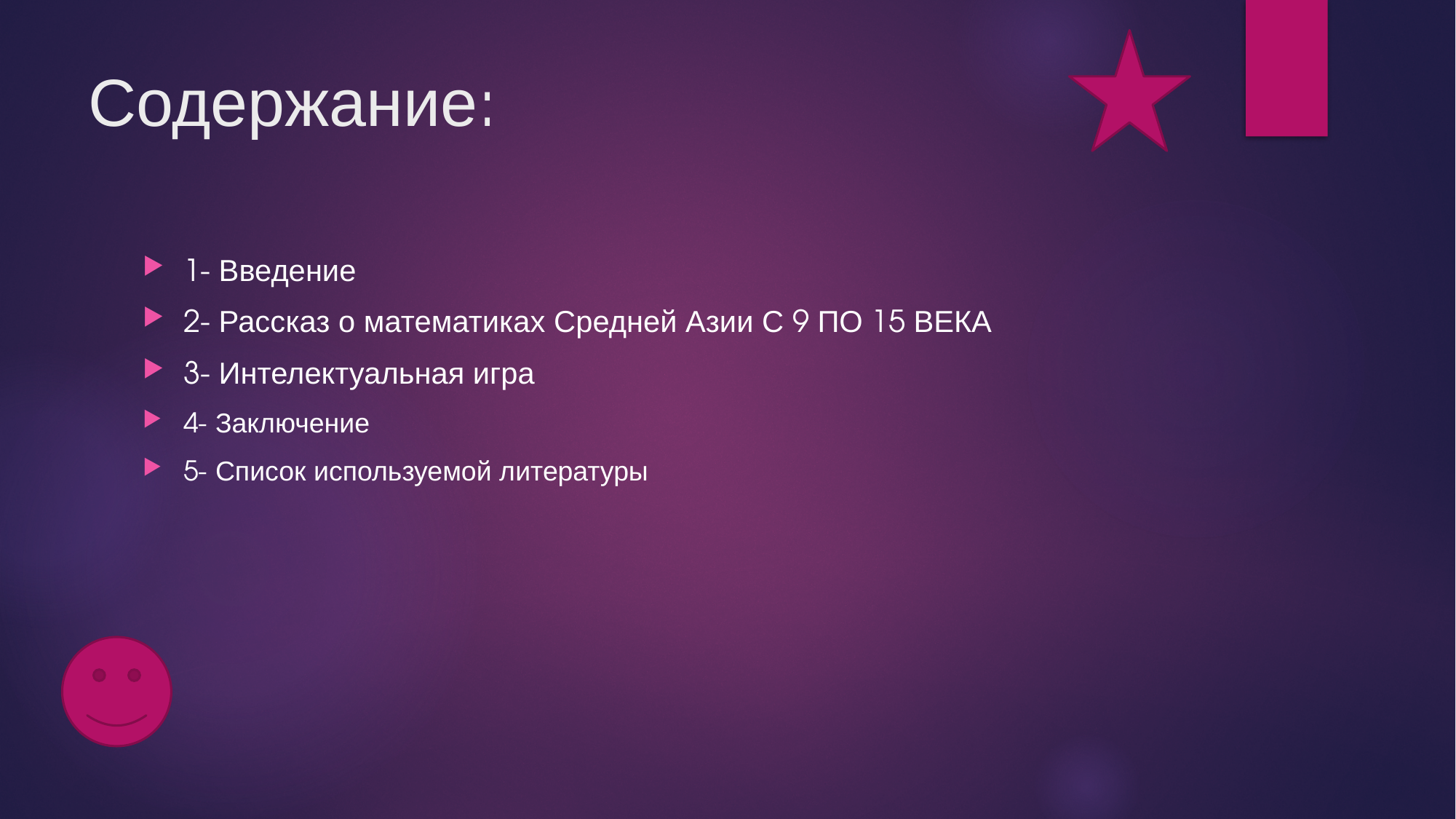

# Содержание:
1- Введение
2- Рассказ о математиках Средней Азии С 9 ПО 15 ВЕКА
3- Интелектуальная игра
4- Заключение
5- Список используемой литературы